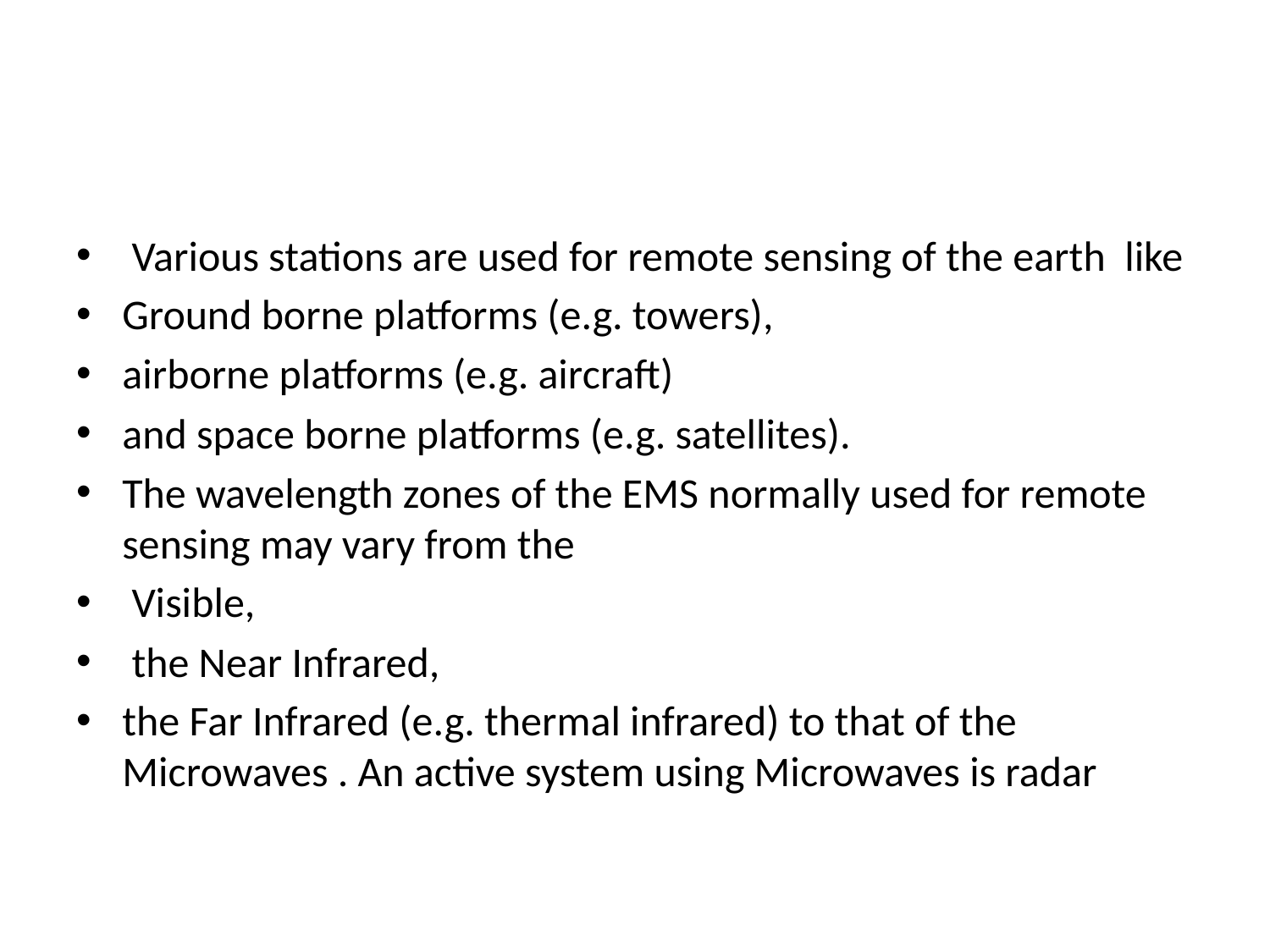

#
 Various stations are used for remote sensing of the earth  like
Ground borne platforms (e.g. towers),
airborne platforms (e.g. aircraft)
and space borne platforms (e.g. satellites).
The wavelength zones of the EMS normally used for remote sensing may vary from the
 Visible,
 the Near Infrared,
the Far Infrared (e.g. thermal infrared) to that of the Microwaves . An active system using Microwaves is radar